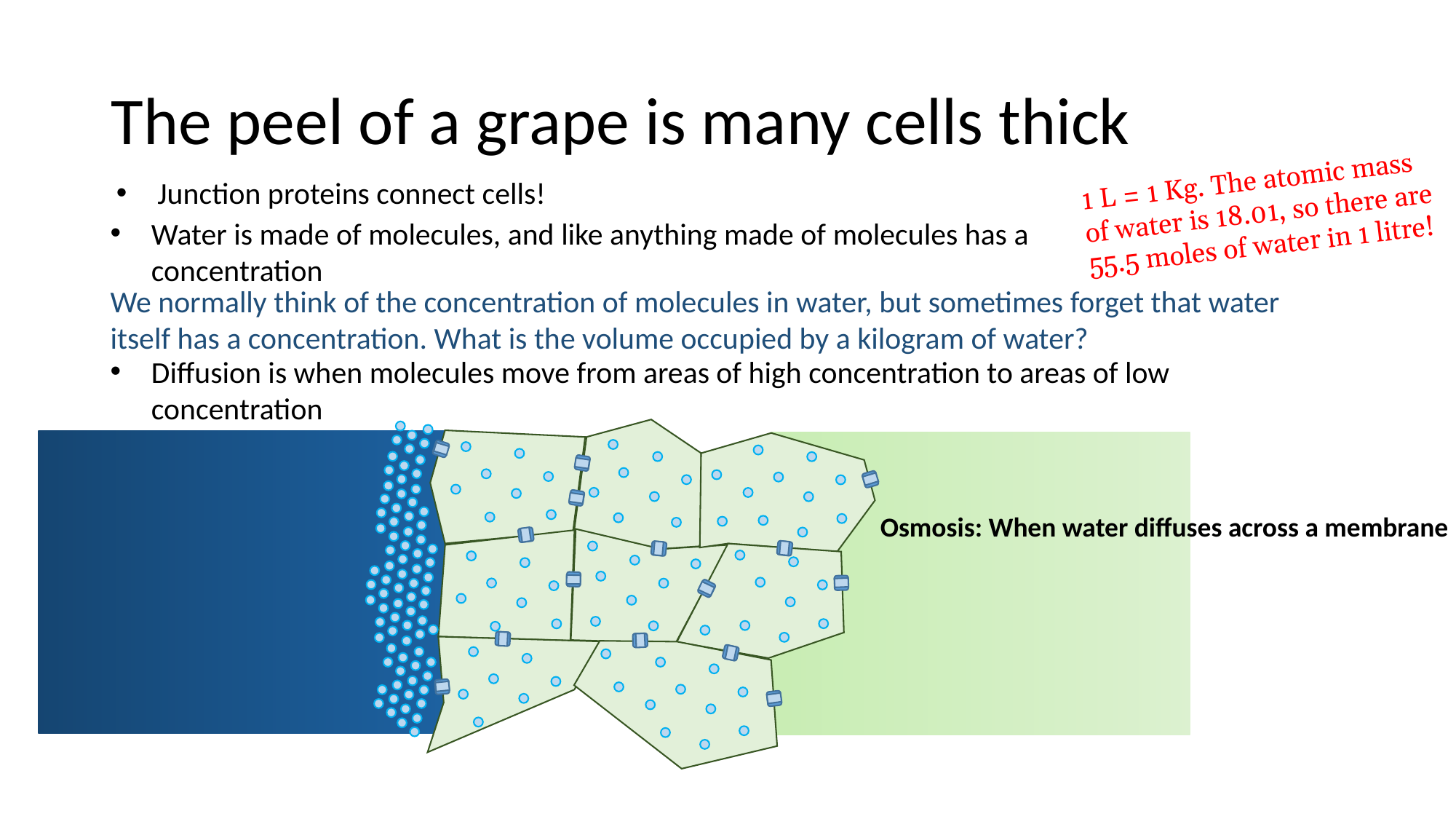

# The peel of a grape is many cells thick
1 L = 1 Kg. The atomic mass of water is 18.01, so there are 55.5 moles of water in 1 litre!
Junction proteins connect cells!
Water is made of molecules, and like anything made of molecules has a concentration
We normally think of the concentration of molecules in water, but sometimes forget that water itself has a concentration. What is the volume occupied by a kilogram of water?
Diffusion is when molecules move from areas of high concentration to areas of low concentration

Osmosis: When water diffuses across a membrane